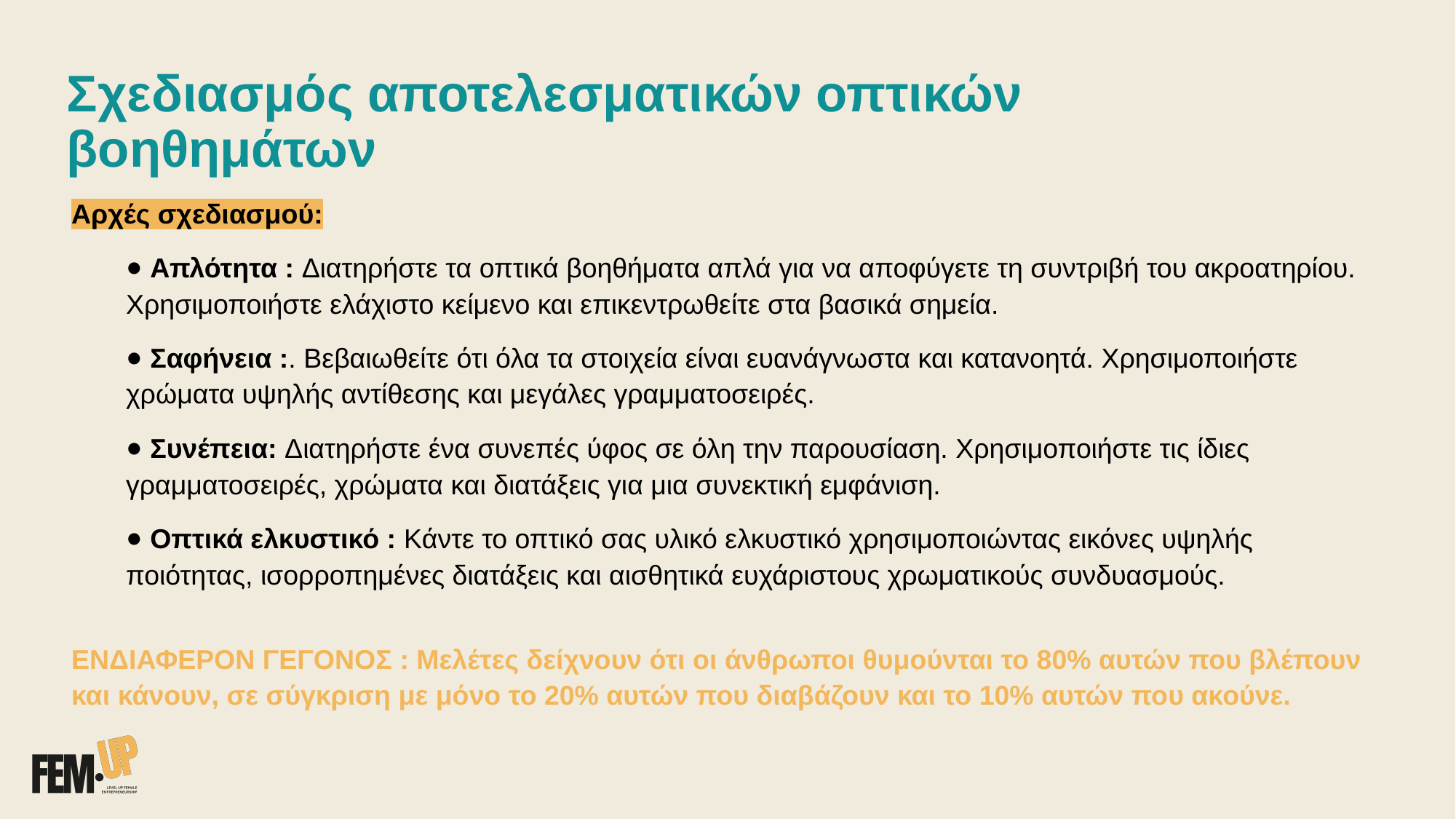

# Σχεδιασμός αποτελεσματικών οπτικών βοηθημάτων
Αρχές σχεδιασμού:
 Απλότητα : Διατηρήστε τα οπτικά βοηθήματα απλά για να αποφύγετε τη συντριβή του ακροατηρίου. Χρησιμοποιήστε ελάχιστο κείμενο και επικεντρωθείτε στα βασικά σημεία.
 Σαφήνεια :. Βεβαιωθείτε ότι όλα τα στοιχεία είναι ευανάγνωστα και κατανοητά. Χρησιμοποιήστε χρώματα υψηλής αντίθεσης και μεγάλες γραμματοσειρές.
 Συνέπεια: Διατηρήστε ένα συνεπές ύφος σε όλη την παρουσίαση. Χρησιμοποιήστε τις ίδιες γραμματοσειρές, χρώματα και διατάξεις για μια συνεκτική εμφάνιση.
 Οπτικά ελκυστικό : Κάντε το οπτικό σας υλικό ελκυστικό χρησιμοποιώντας εικόνες υψηλής ποιότητας, ισορροπημένες διατάξεις και αισθητικά ευχάριστους χρωματικούς συνδυασμούς.

ΕΝΔΙΑΦΕΡΟΝ ΓΕΓΟΝΟΣ : Μελέτες δείχνουν ότι οι άνθρωποι θυμούνται το 80% αυτών που βλέπουν και κάνουν, σε σύγκριση με μόνο το 20% αυτών που διαβάζουν και το 10% αυτών που ακούνε.